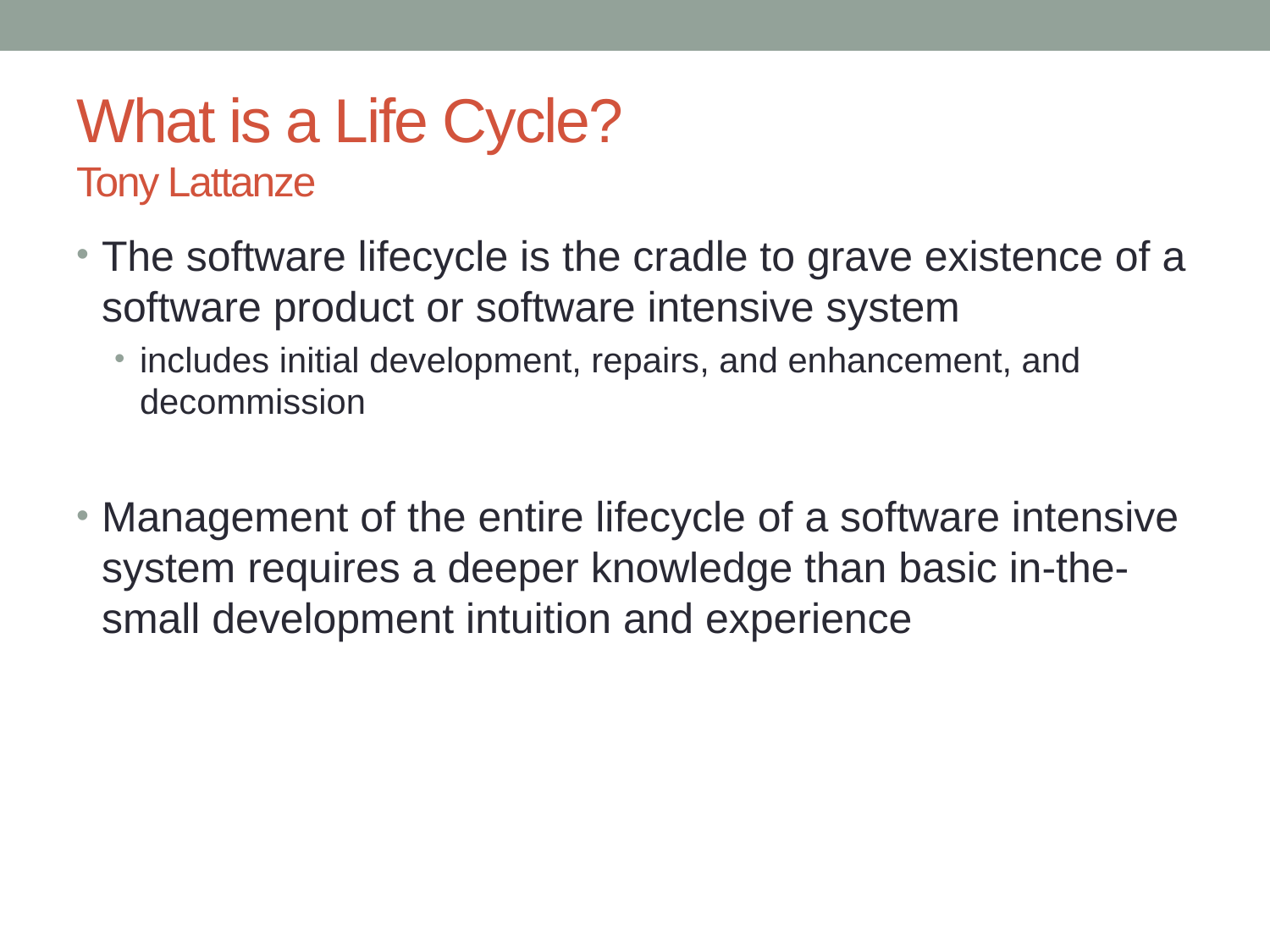

# What is a Life Cycle? Tony Lattanze
The software lifecycle is the cradle to grave existence of a software product or software intensive system
includes initial development, repairs, and enhancement, and decommission

Management of the entire lifecycle of a software intensive system requires a deeper knowledge than basic in-the-small development intuition and experience